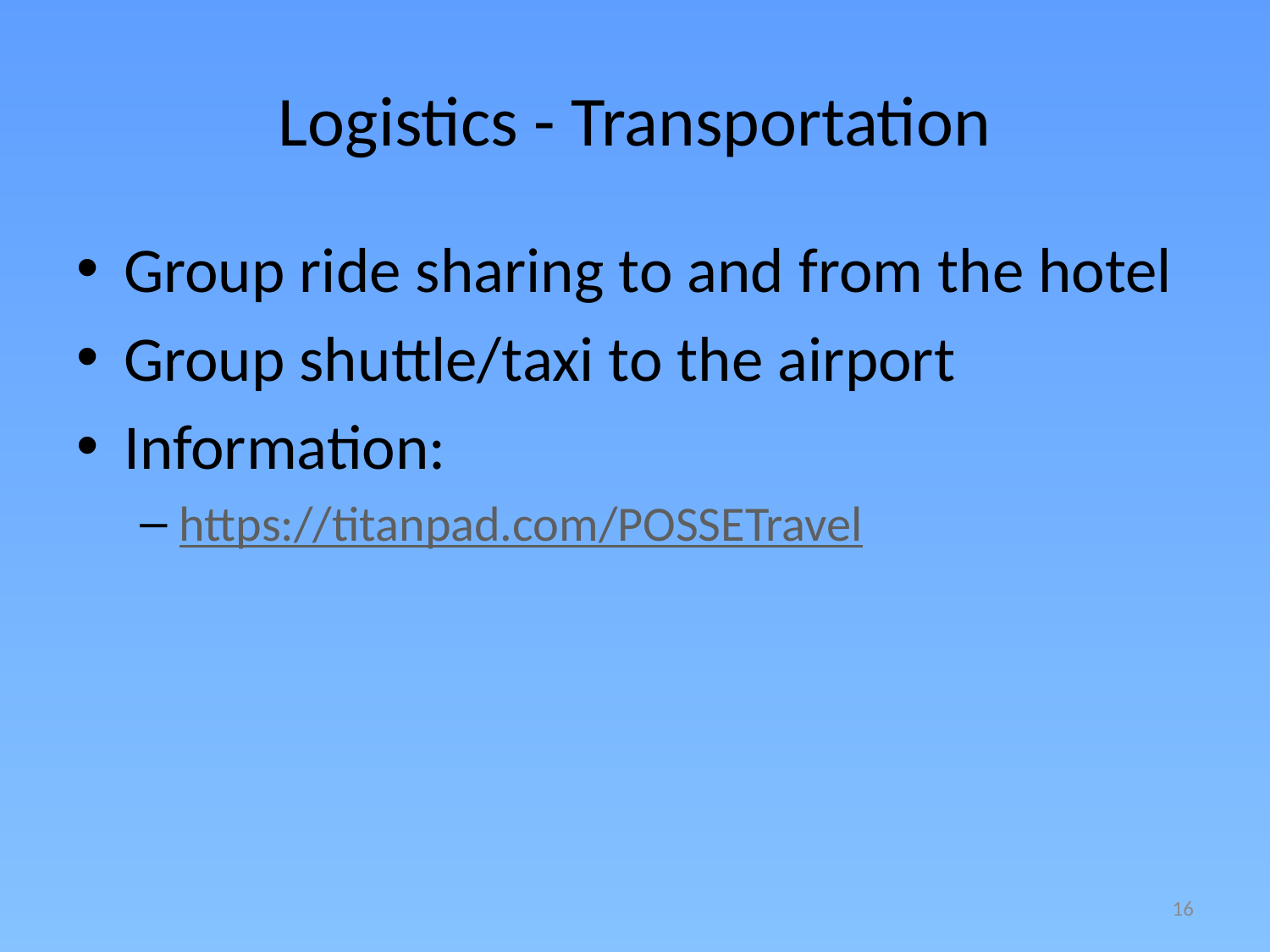

# Logistics - Transportation
Group ride sharing to and from the hotel
Group shuttle/taxi to the airport
Information:
https://titanpad.com/POSSETravel
16